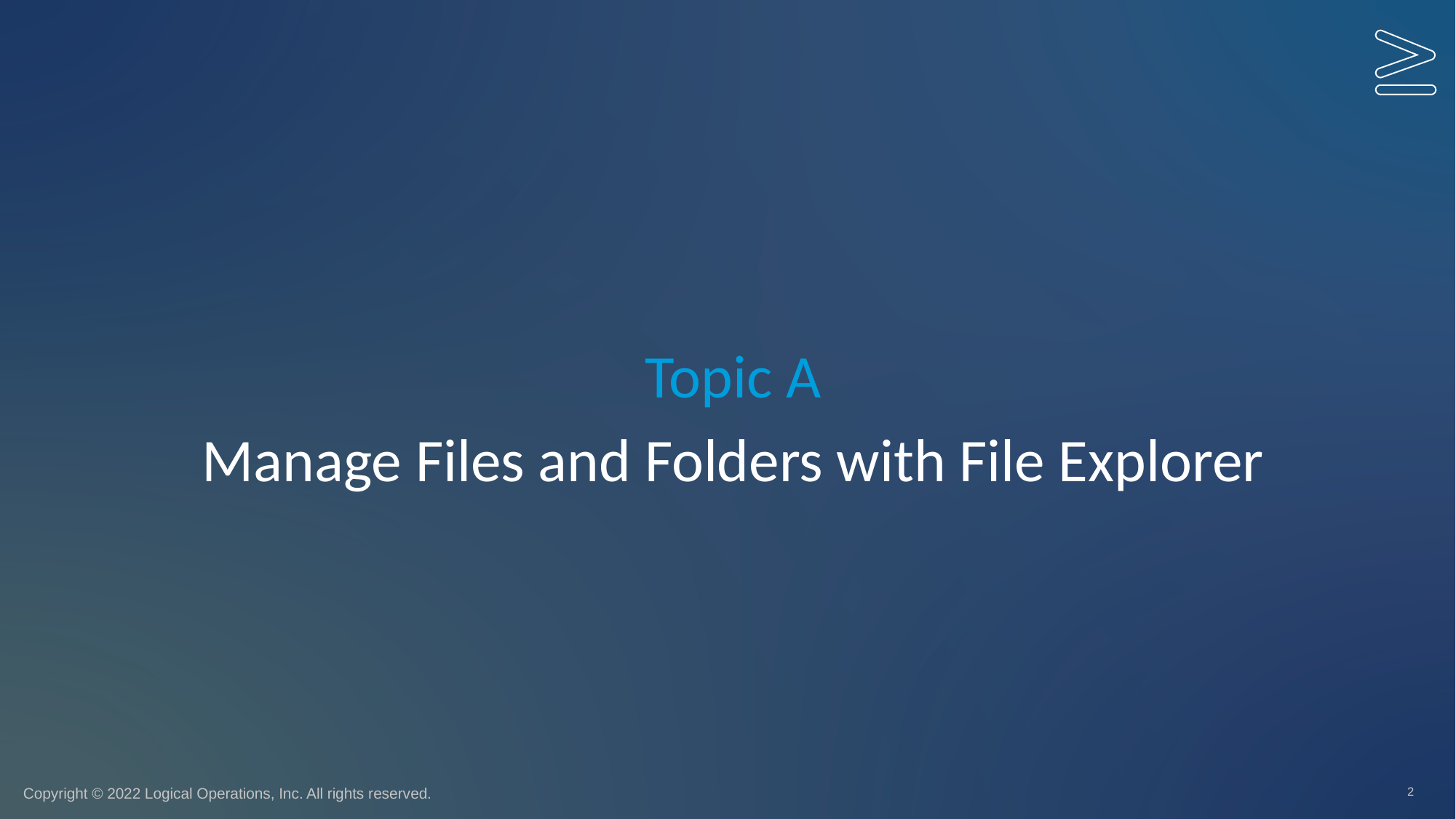

Topic A
# Manage Files and Folders with File Explorer
2